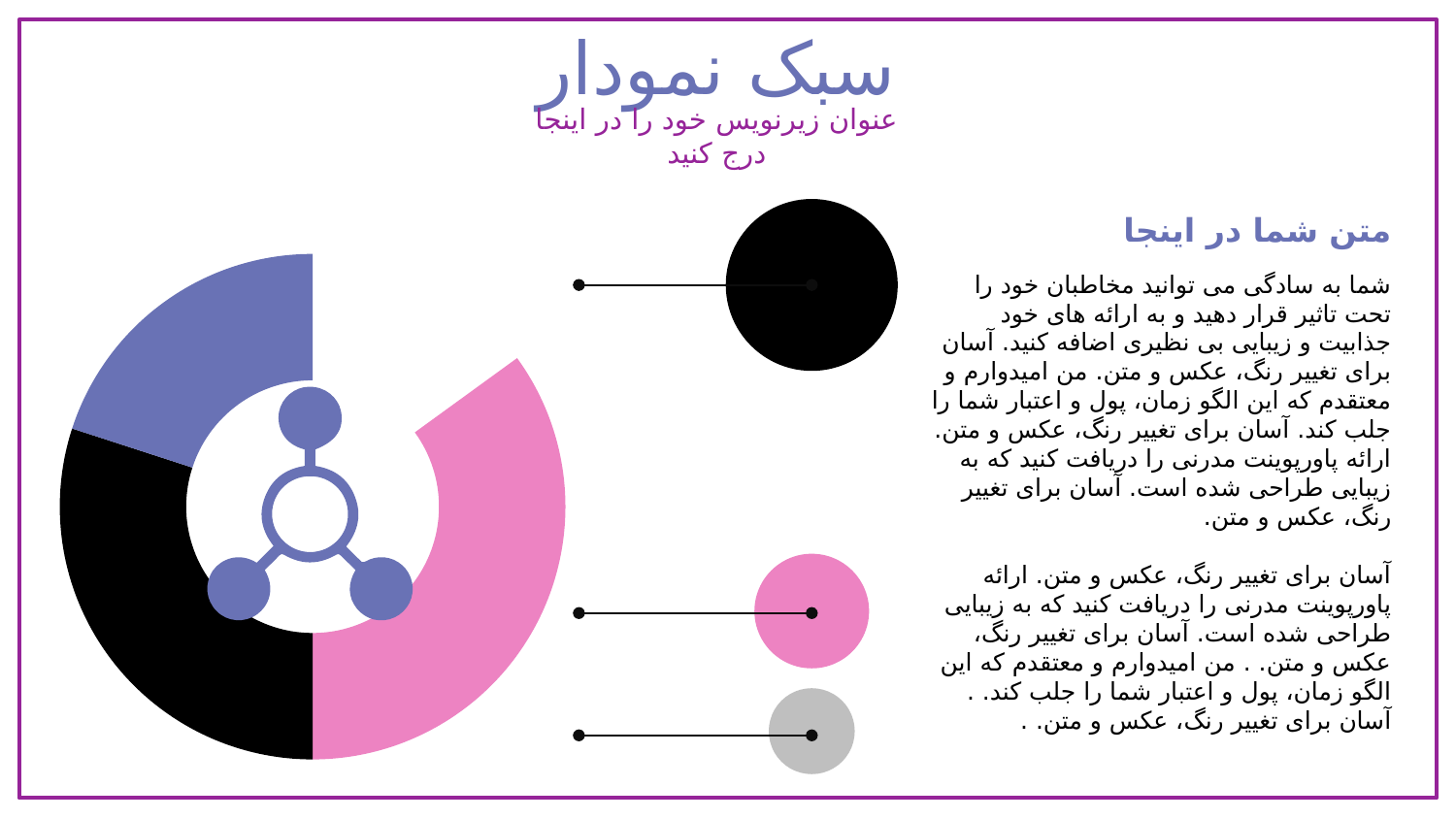

سبک نمودار

عنوان زیرنویس خود را در اینجا درج کنید

متن شما در اینجا
30%

### Chart

| Category |  |
|---|---|
شما به سادگی می توانید مخاطبان خود را تحت تاثیر قرار دهید و به ارائه های خود جذابیت و زیبایی بی نظیری اضافه کنید. آسان برای تغییر رنگ، عکس و متن. من امیدوارم و معتقدم که این الگو زمان، پول و اعتبار شما را جلب کند. آسان برای تغییر رنگ، عکس و متن. ارائه پاورپوینت مدرنی را دریافت کنید که به زیبایی طراحی شده است. آسان برای تغییر رنگ، عکس و متن.

آسان برای تغییر رنگ، عکس و متن. ارائه پاورپوینت مدرنی را دریافت کنید که به زیبایی طراحی شده است. آسان برای تغییر رنگ، عکس و متن. . من امیدوارم و معتقدم که این الگو زمان، پول و اعتبار شما را جلب کند. . آسان برای تغییر رنگ، عکس و متن. .

35%
20%

15%